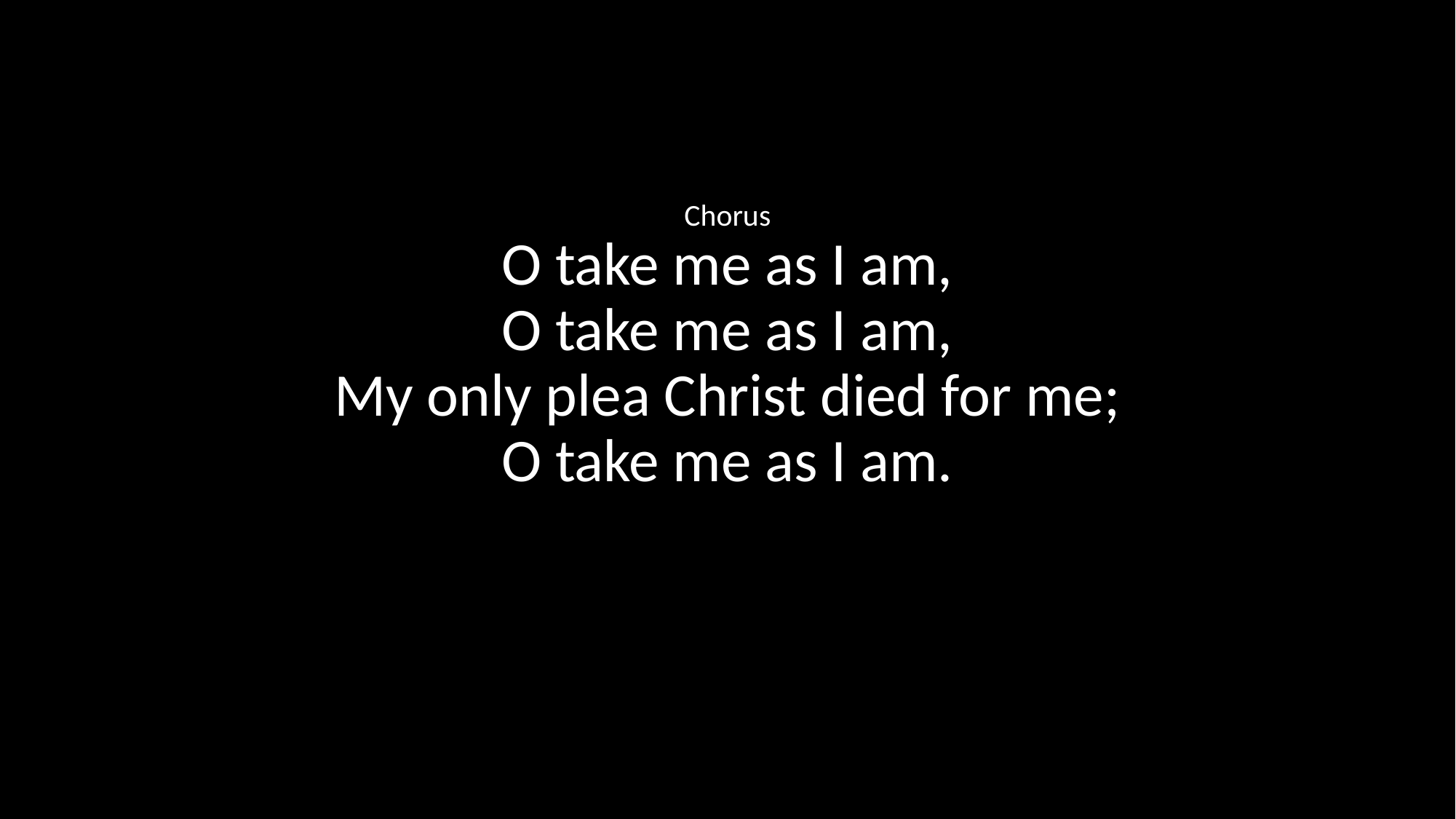

Chorus
O take me as I am,
O take me as I am,
My only plea Christ died for me;
O take me as I am.